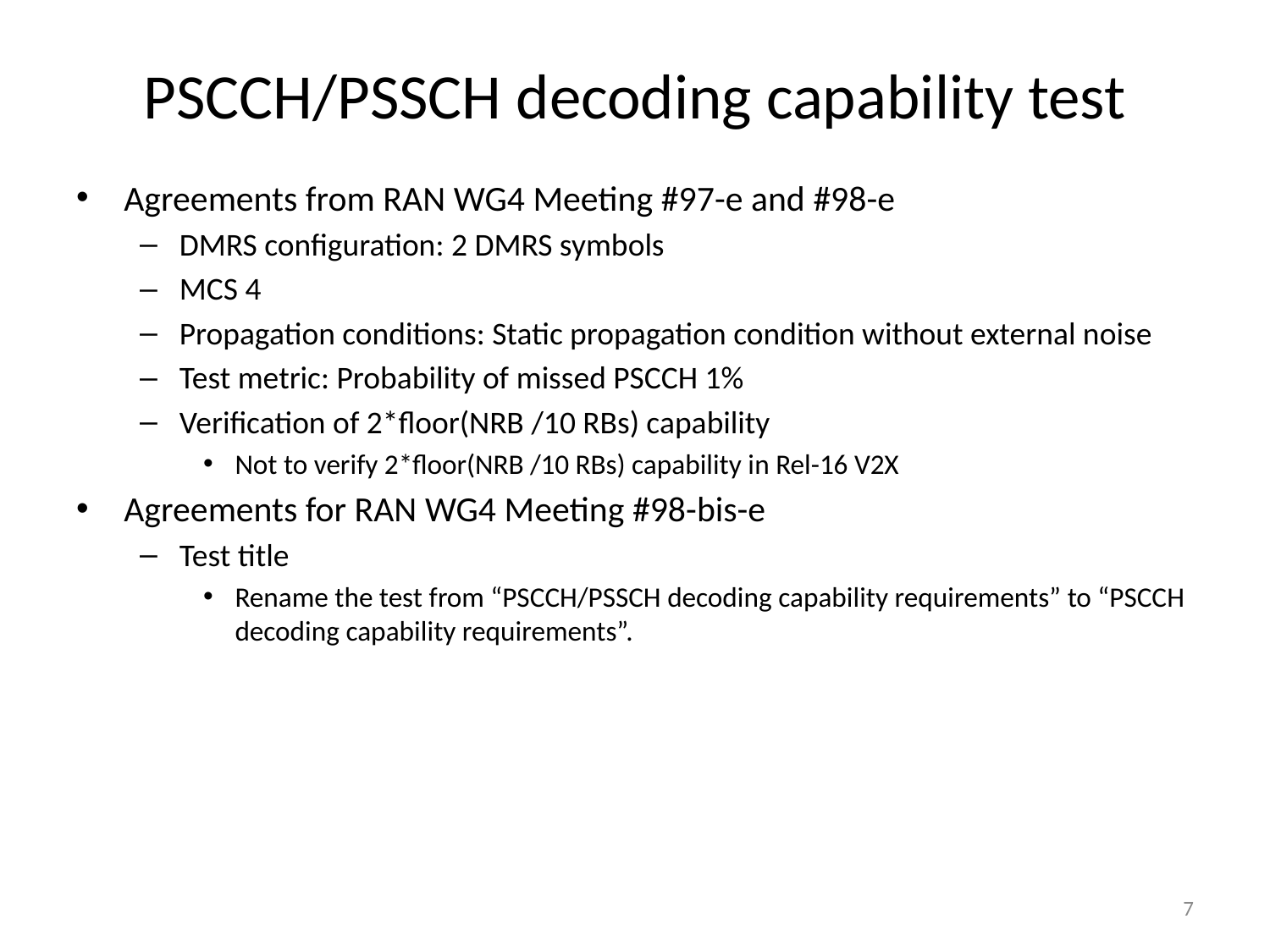

# PSCCH/PSSCH decoding capability test
Agreements from RAN WG4 Meeting #97-e and #98-e
DMRS configuration: 2 DMRS symbols
MCS 4
Propagation conditions: Static propagation condition without external noise
Test metric: Probability of missed PSCCH 1%
Verification of 2*floor(NRB /10 RBs) capability
Not to verify 2*floor(NRB /10 RBs) capability in Rel-16 V2X
Agreements for RAN WG4 Meeting #98-bis-e
Test title
Rename the test from “PSCCH/PSSCH decoding capability requirements” to “PSCCH decoding capability requirements”.

7